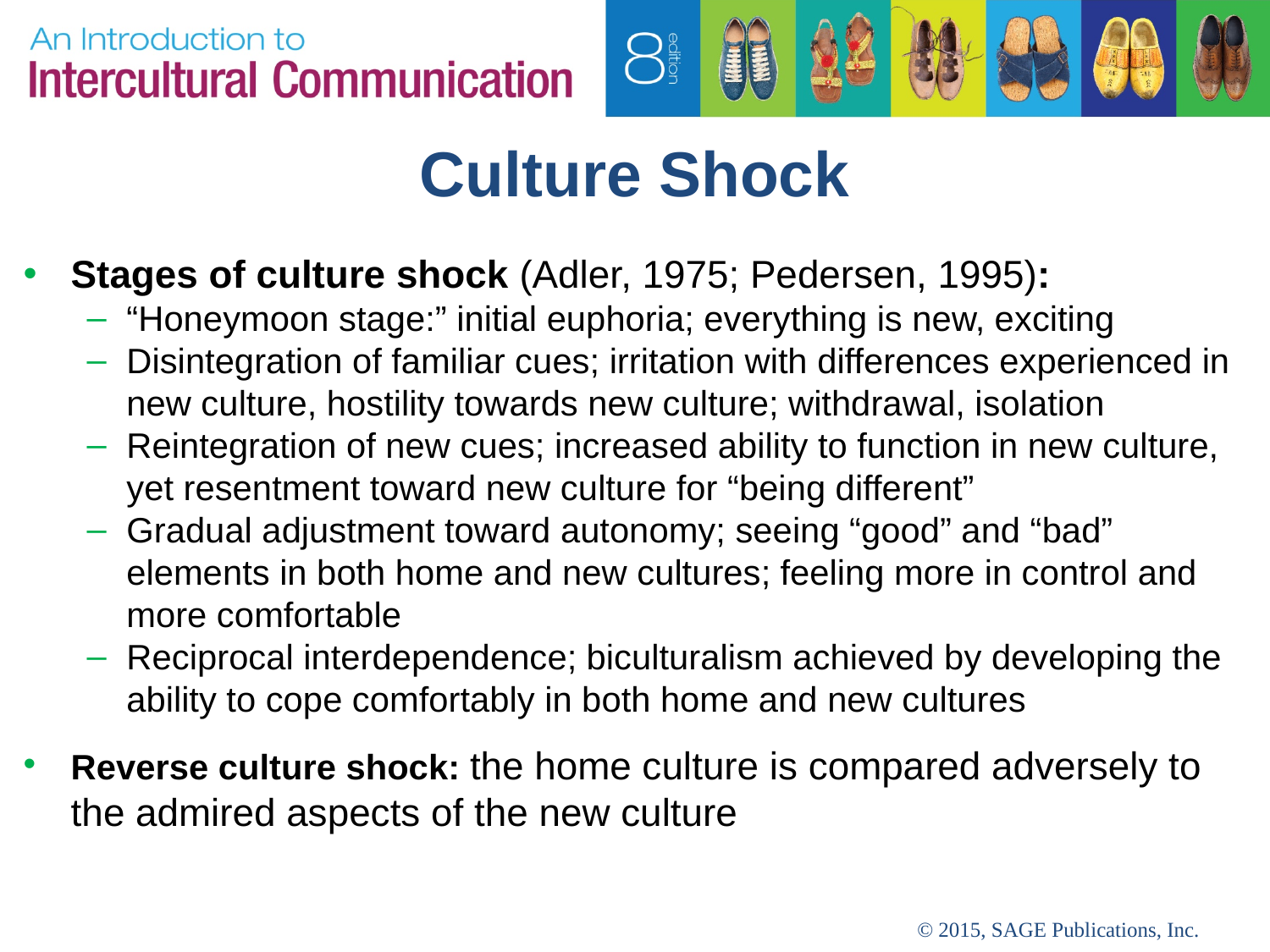

# Culture Shock
Stages of culture shock (Adler, 1975; Pedersen, 1995):
“Honeymoon stage:” initial euphoria; everything is new, exciting
Disintegration of familiar cues; irritation with differences experienced in new culture, hostility towards new culture; withdrawal, isolation
Reintegration of new cues; increased ability to function in new culture, yet resentment toward new culture for “being different”
Gradual adjustment toward autonomy; seeing “good” and “bad” elements in both home and new cultures; feeling more in control and more comfortable
Reciprocal interdependence; biculturalism achieved by developing the ability to cope comfortably in both home and new cultures
Reverse culture shock: the home culture is compared adversely to the admired aspects of the new culture

© 2015, SAGE Publications, Inc.